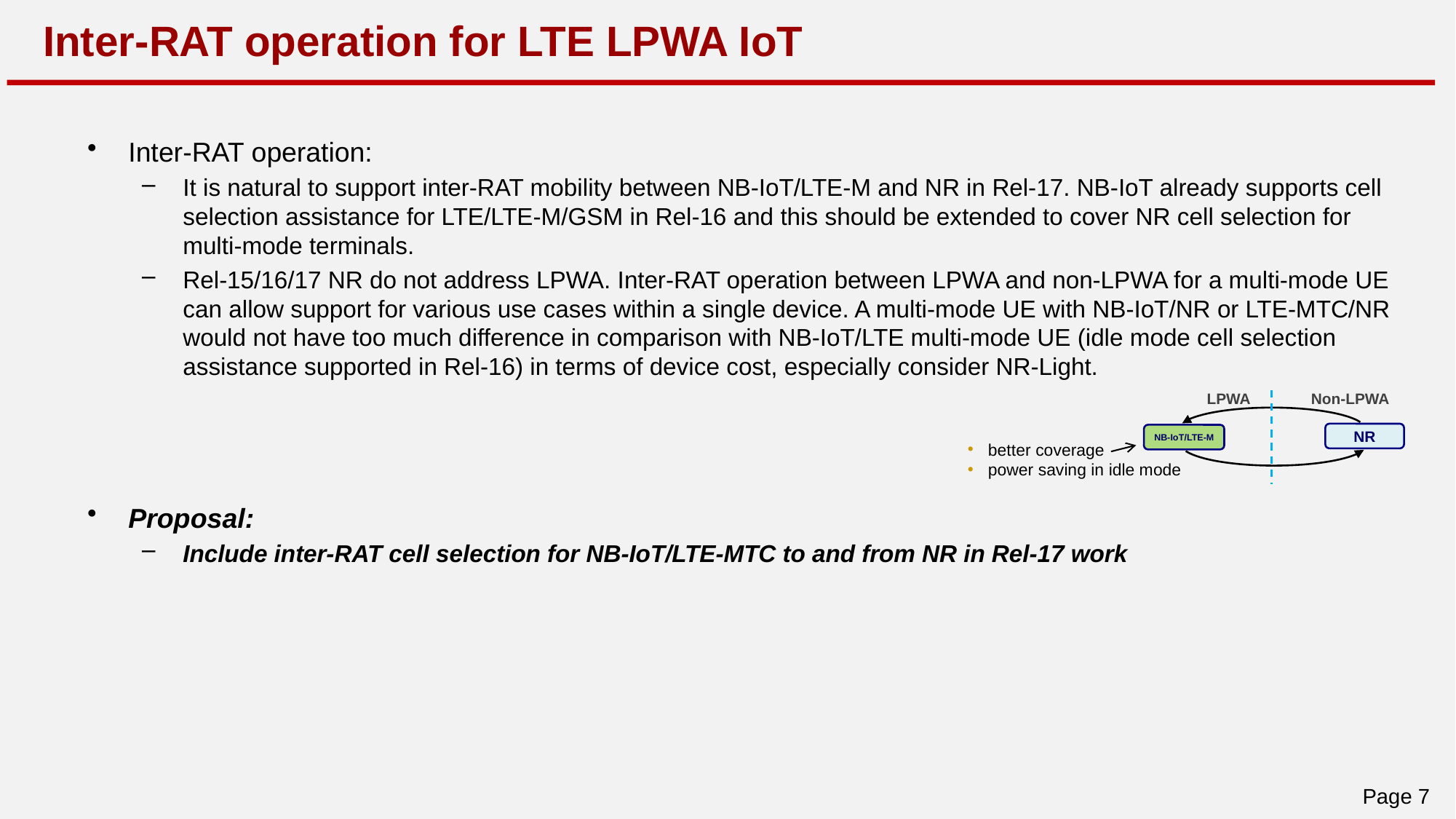

# Inter-RAT operation for LTE LPWA IoT

Inter-RAT operation:
It is natural to support inter-RAT mobility between NB-IoT/LTE-M and NR in Rel-17. NB-IoT already supports cell selection assistance for LTE/LTE-M/GSM in Rel-16 and this should be extended to cover NR cell selection for multi-mode terminals.
Rel-15/16/17 NR do not address LPWA. Inter-RAT operation between LPWA and non-LPWA for a multi-mode UE can allow support for various use cases within a single device. A multi-mode UE with NB-IoT/NR or LTE-MTC/NR would not have too much difference in comparison with NB-IoT/LTE multi-mode UE (idle mode cell selection assistance supported in Rel-16) in terms of device cost, especially consider NR-Light.

Proposal:
Include inter-RAT cell selection for NB-IoT/LTE-MTC to and from NR in Rel-17 work
LPWA
Non-LPWA

NR
NB-IoT/LTE-M

better coverage
power saving in idle mode